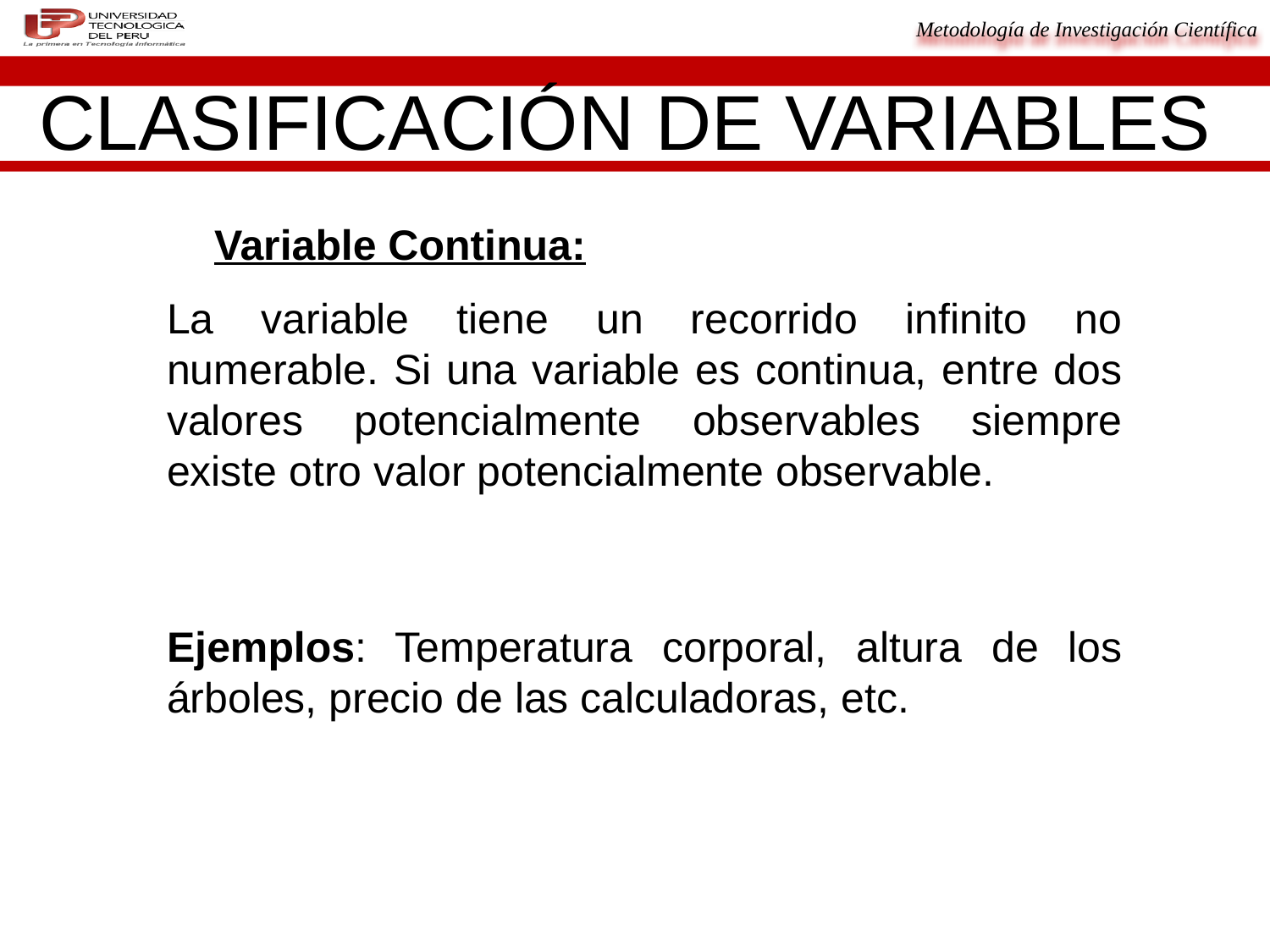

CLASIFICACIÓN DE VARIABLES
    Variable Continua:
La variable tiene un recorrido infinito no numerable. Si una variable es continua, entre dos valores potencialmente observables siempre existe otro valor potencialmente observable.
Ejemplos: Temperatura corporal, altura de los árboles, precio de las calculadoras, etc.